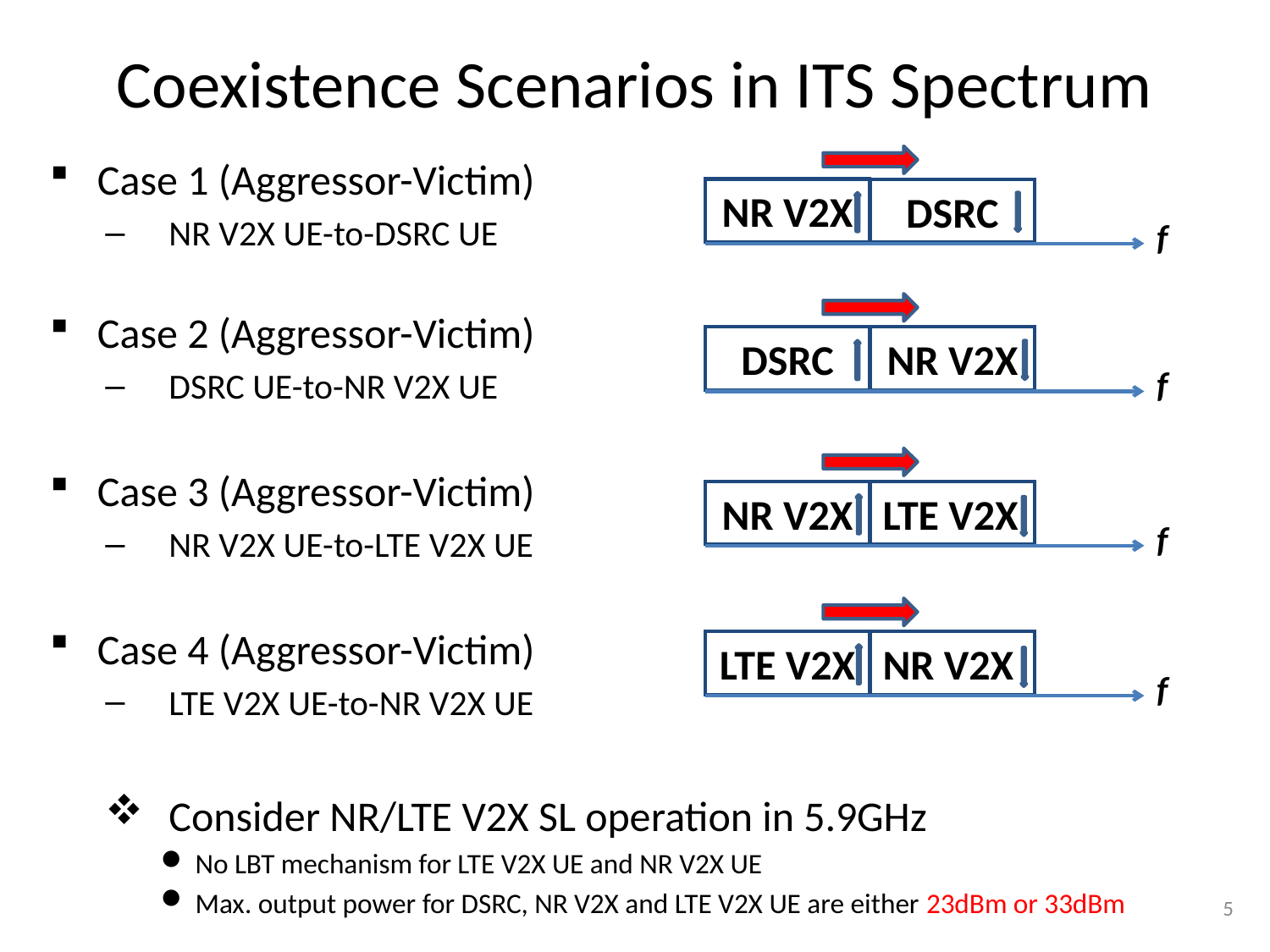

# Coexistence Scenarios in ITS Spectrum
Case 1 (Aggressor-Victim)
NR V2X UE-to-DSRC UE

Case 2 (Aggressor-Victim)
DSRC UE-to-NR V2X UE

Case 3 (Aggressor-Victim)
NR V2X UE-to-LTE V2X UE

Case 4 (Aggressor-Victim)
LTE V2X UE-to-NR V2X UE

Consider NR/LTE V2X SL operation in 5.9GHz
 No LBT mechanism for LTE V2X UE and NR V2X UE
 Max. output power for DSRC, NR V2X and LTE V2X UE are either 23dBm or 33dBm

NR V2X
DSRC
f

DSRC
NR V2X
f

NR V2X
LTE V2X
f

LTE V2X
NR V2X
f

5